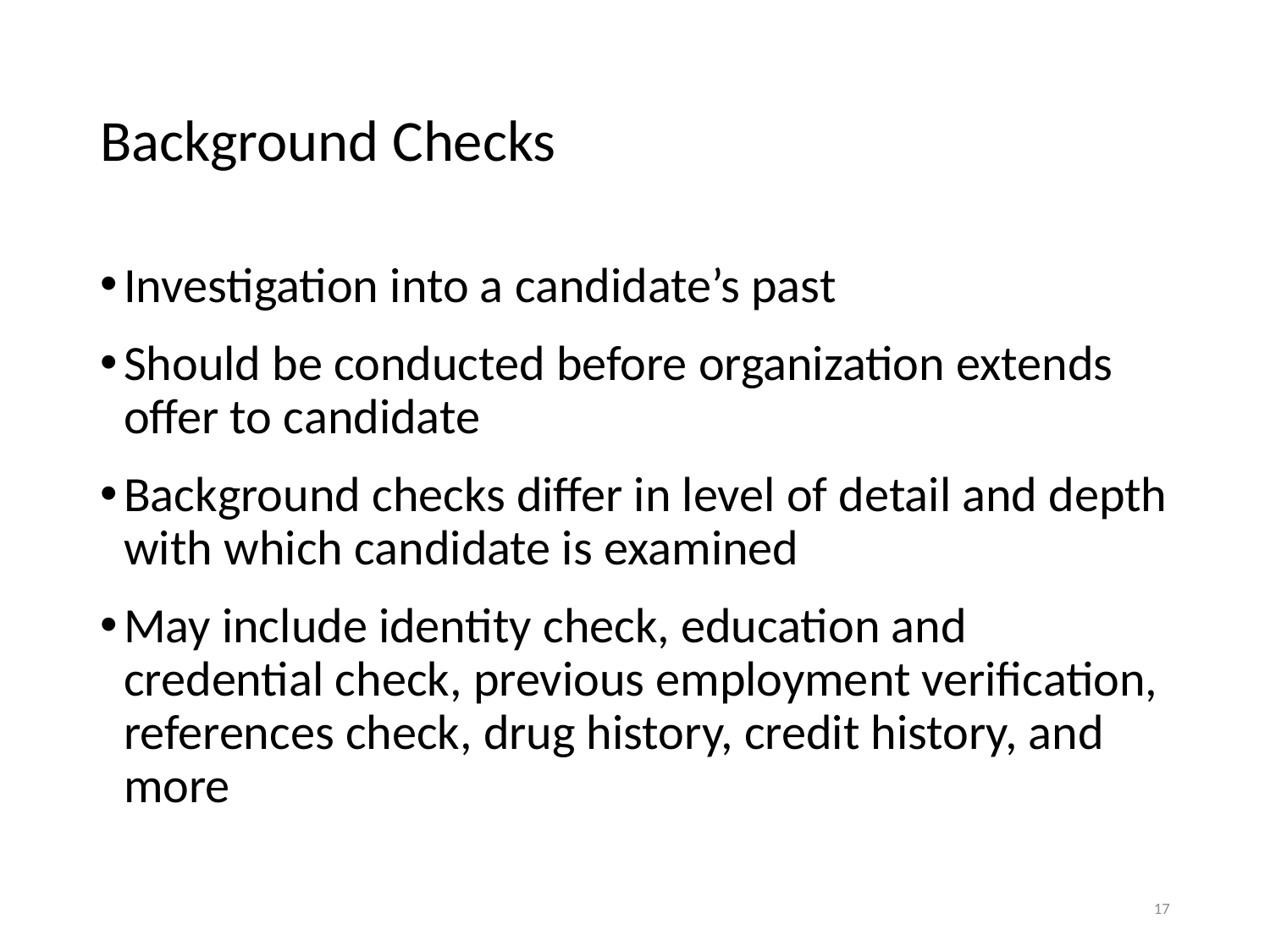

# Background Checks
Investigation into a candidate’s past
Should be conducted before organization extends offer to candidate
Background checks differ in level of detail and depth with which candidate is examined
May include identity check, education and credential check, previous employment verification, references check, drug history, credit history, and more
17